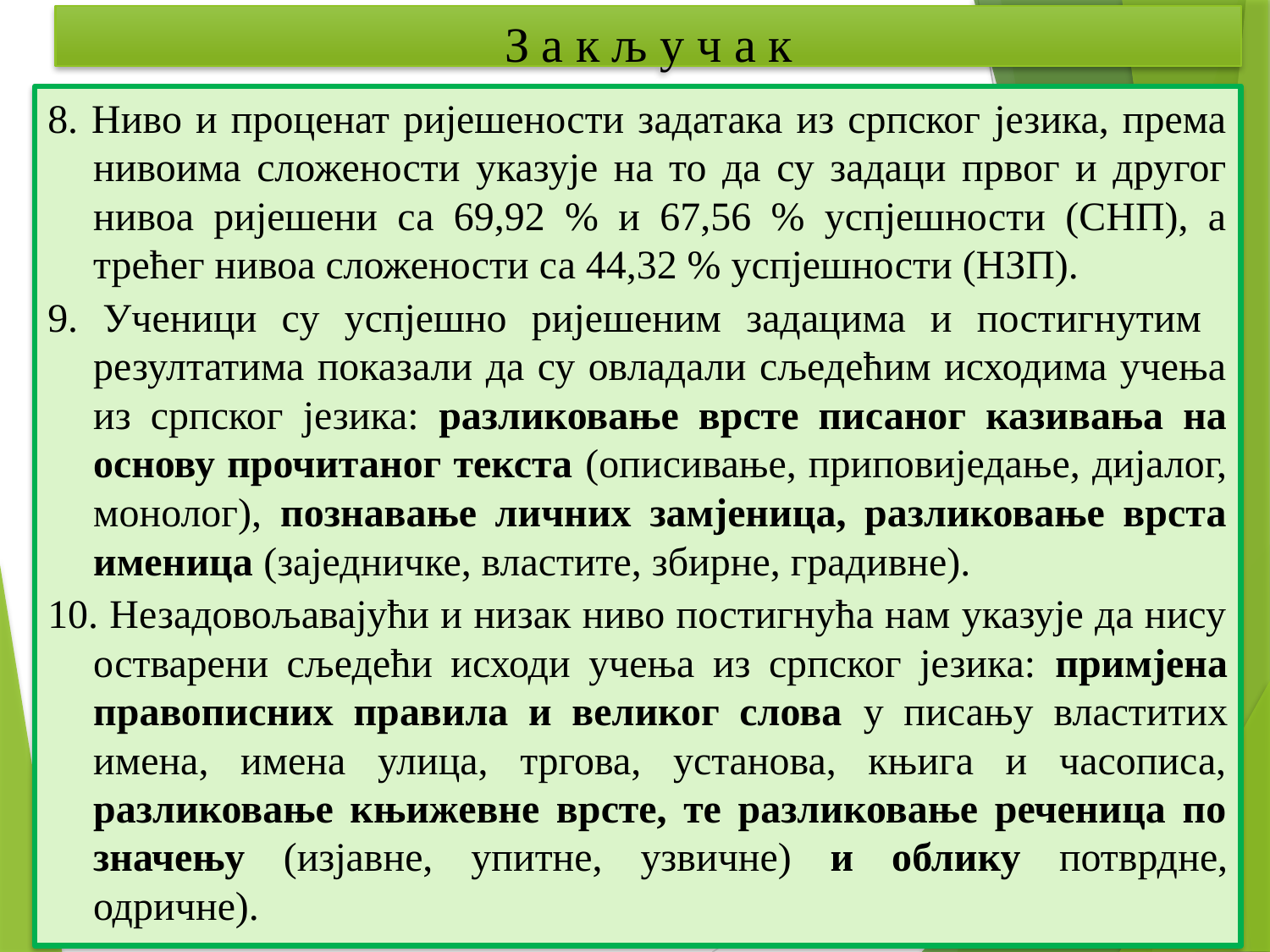

# З а к љ у ч а к
8. Ниво и проценат ријешености задатака из српског језика, према нивоима сложености указује на то да су задаци првог и другог нивоа ријешени са 69,92 % и 67,56 % успјешности (СНП), а трећег нивоа сложености са 44,32 % успјешности (НЗП).
9. Ученици су успјешно ријешеним задацима и постигнутим  резултатима показали да су овладали сљедећим исходима учења из српског језика: разликовање врсте писаног казивања на основу прочитаног текста (описивање, приповиједање, дијалог, монолог), познавање личних замјеница, разликовање врста именица (заједничке, властите, збирне, градивне).
10. Незадовољавајући и низак ниво постигнућа нам указује да нису остварени сљедећи исходи учења из српског језика: примјена правописних правила и великог слова у писању властитих имена, имена улица, тргова, установа, књига и часописа, разликовање књижевне врсте, те разликовање реченица по значењу (изјавне, упитне, узвичне) и облику потврдне, одричне).

32